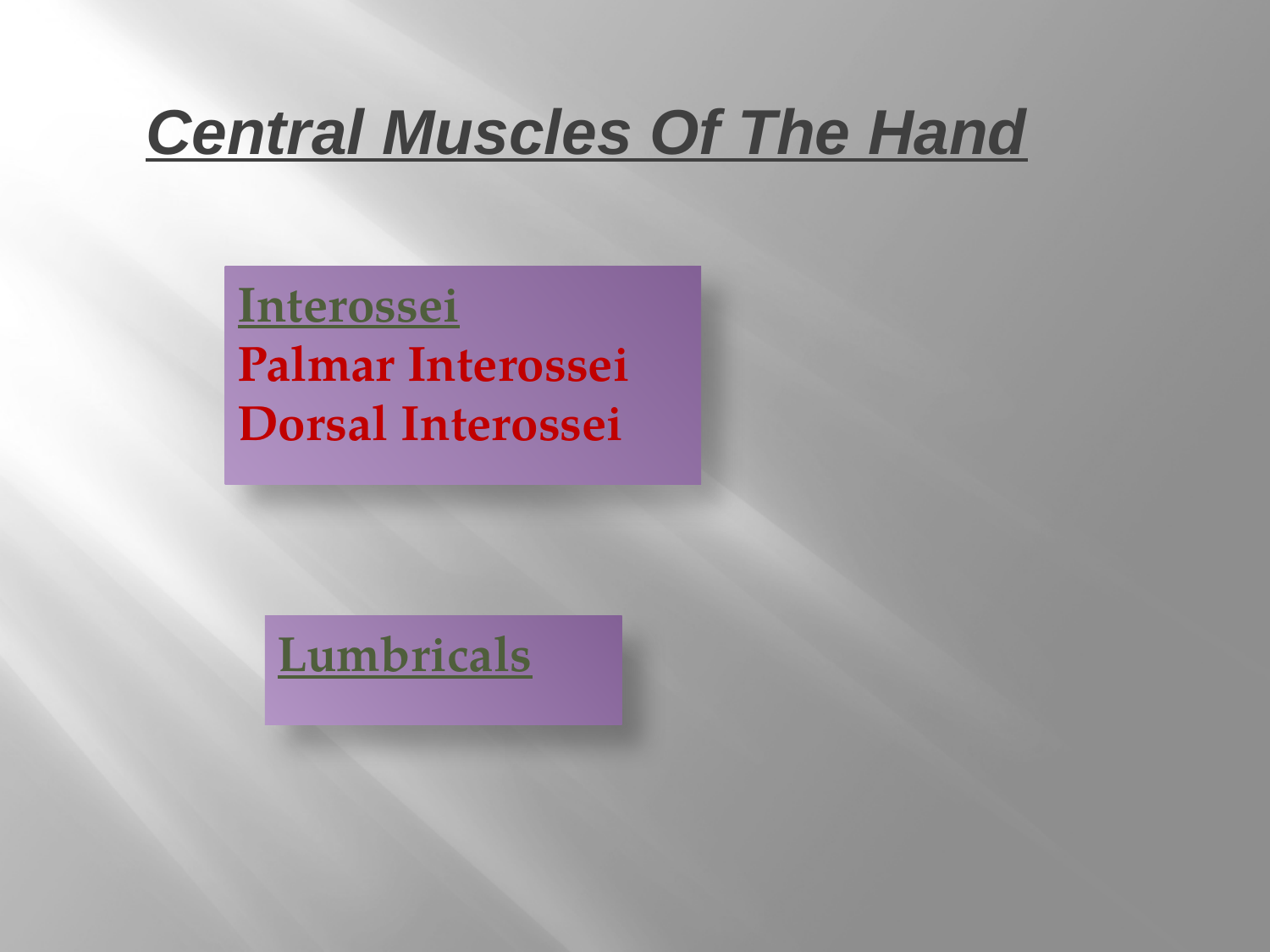

# Central Muscles Of The Hand
Interossei
Palmar Interossei
Dorsal Interossei
Lumbricals